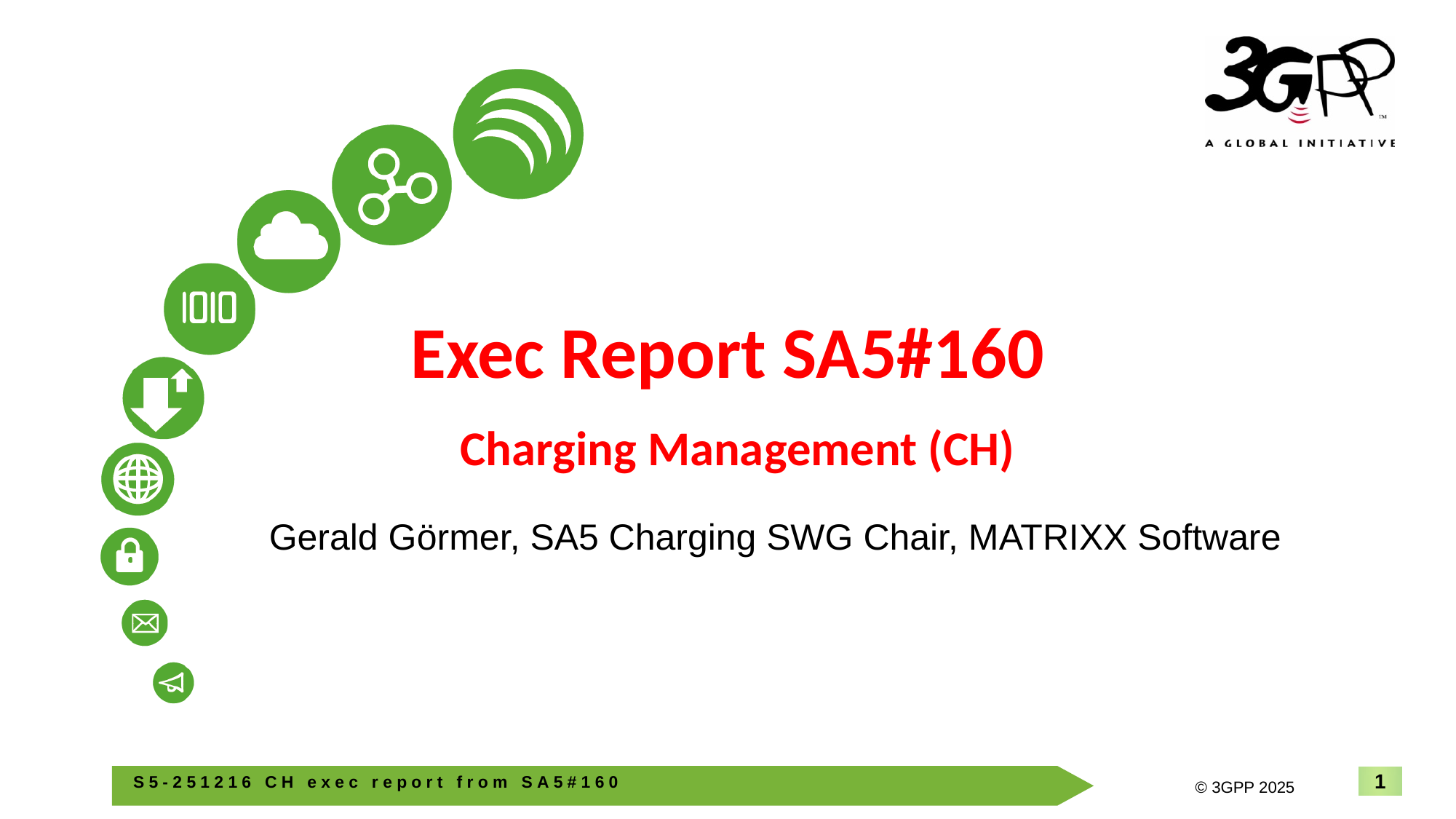

# Exec Report SA5#160 Charging Management (CH)
Gerald Görmer, SA5 Charging SWG Chair, MATRIXX Software